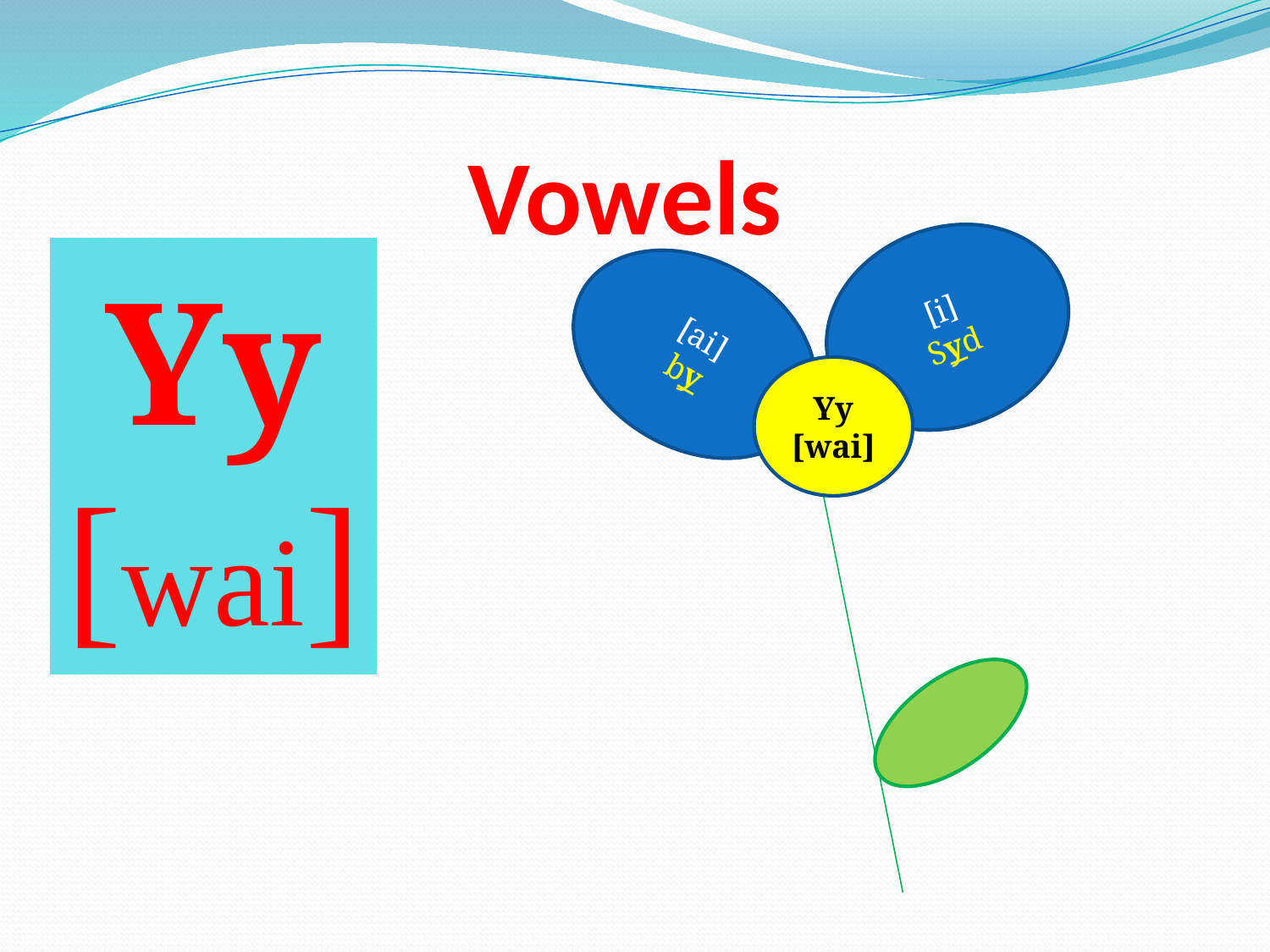

# Vowels
[i]
Syd
| Yy [wai] |
| --- |
[ai]
by
Yy
[wai]